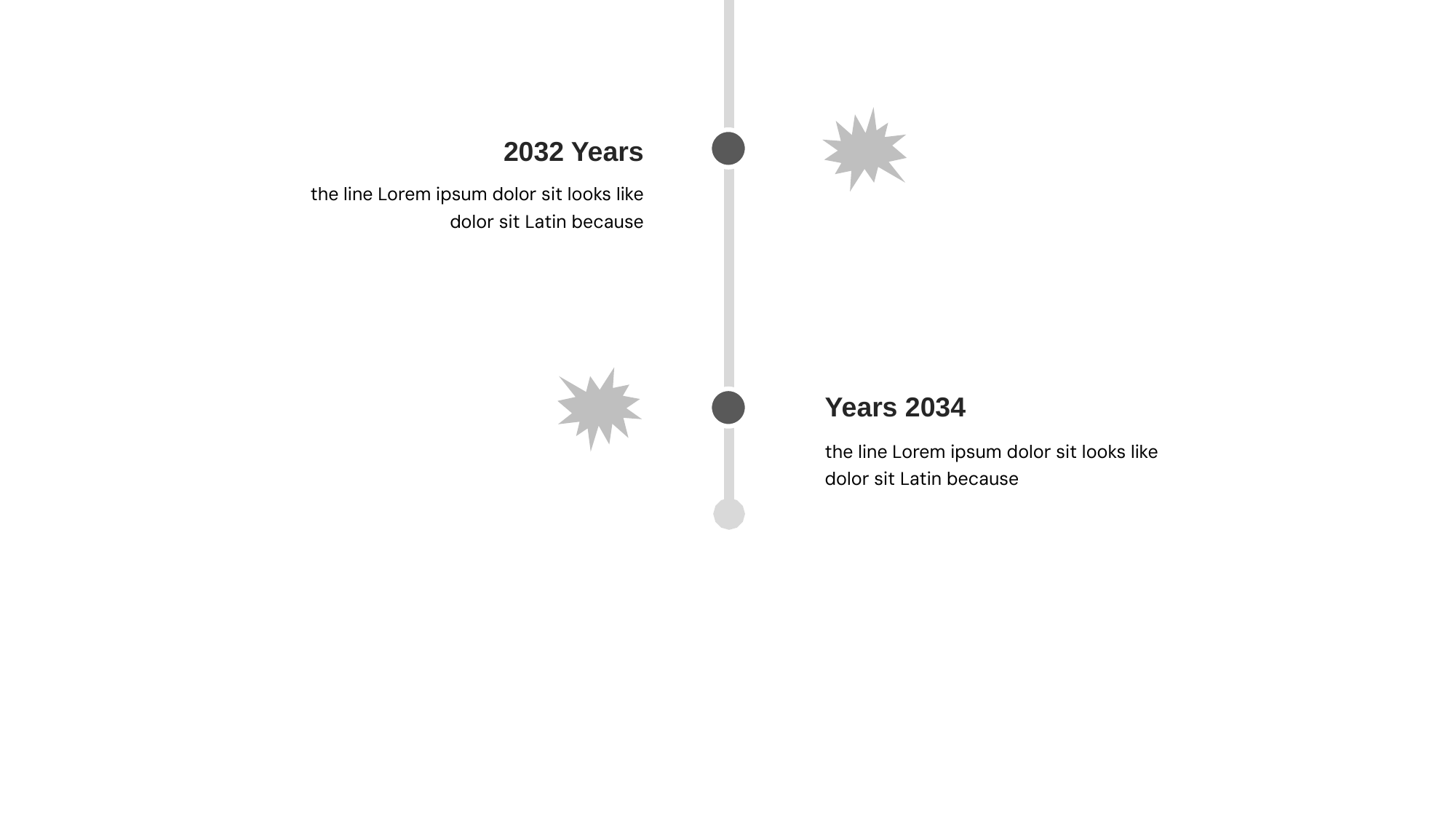

2032 Years

the line Lorem ipsum dolor sit looks like dolor sit Latin because

Years 2034

the line Lorem ipsum dolor sit looks like dolor sit Latin because